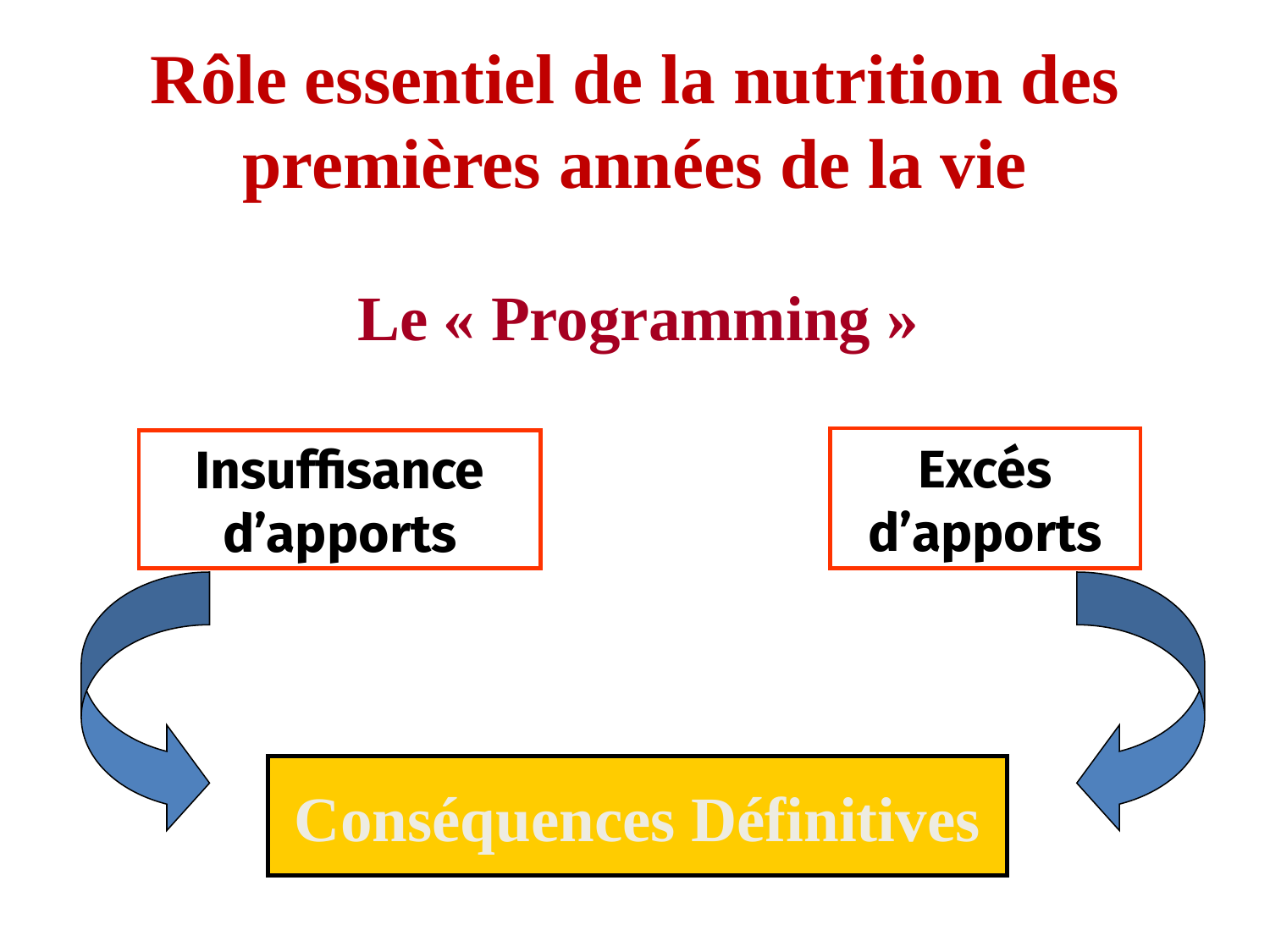

# Rôle essentiel de la nutrition des premières années de la vie
Le « Programming »
Excés
d’apports
Insuffisance
d’apports

Conséquences Définitives